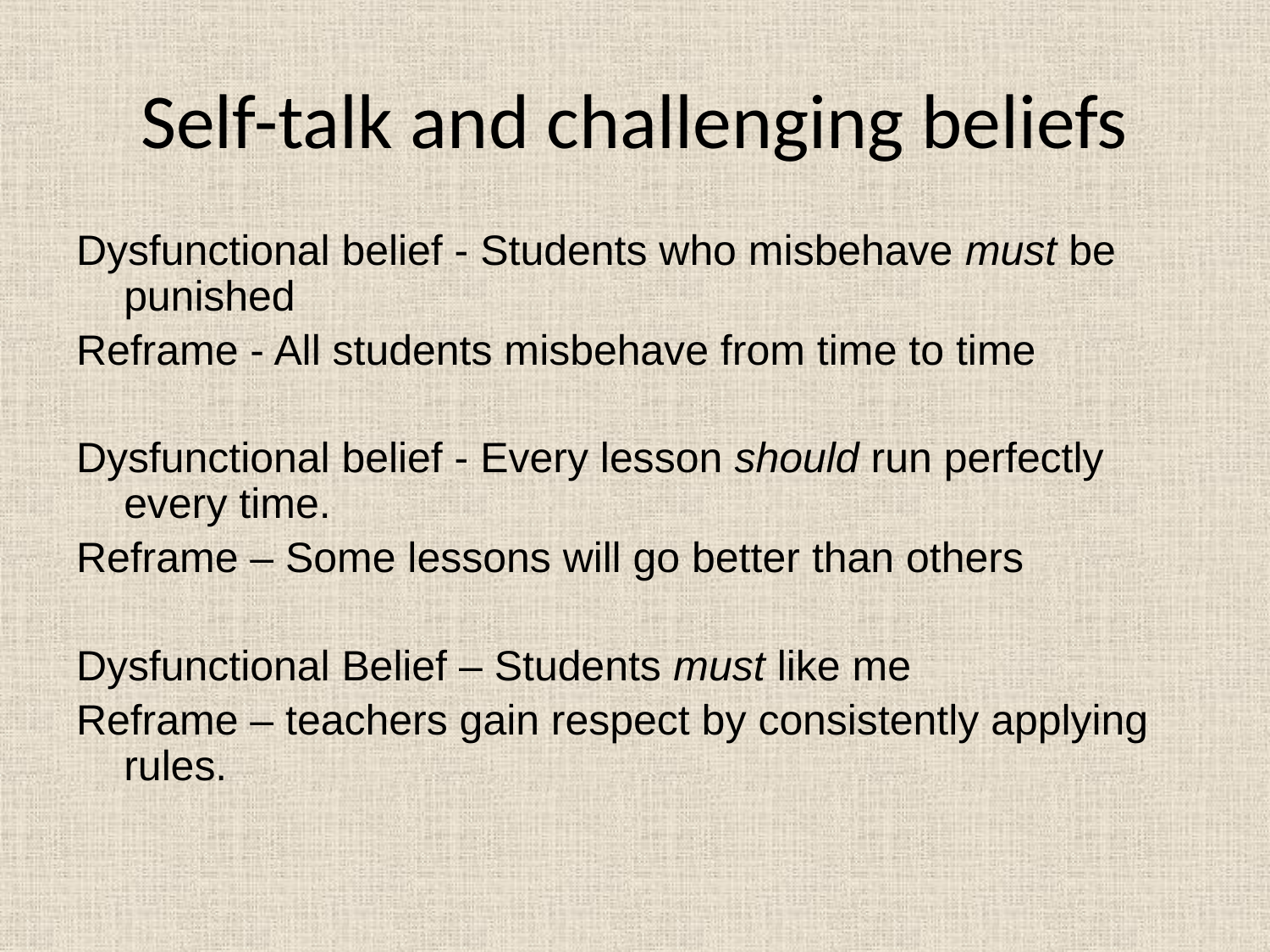

# Self-talk and challenging beliefs
Dysfunctional belief - Students who misbehave must be punished
Reframe - All students misbehave from time to time

Dysfunctional belief - Every lesson should run perfectly every time.
Reframe – Some lessons will go better than others

Dysfunctional Belief – Students must like me
Reframe – teachers gain respect by consistently applying  rules.